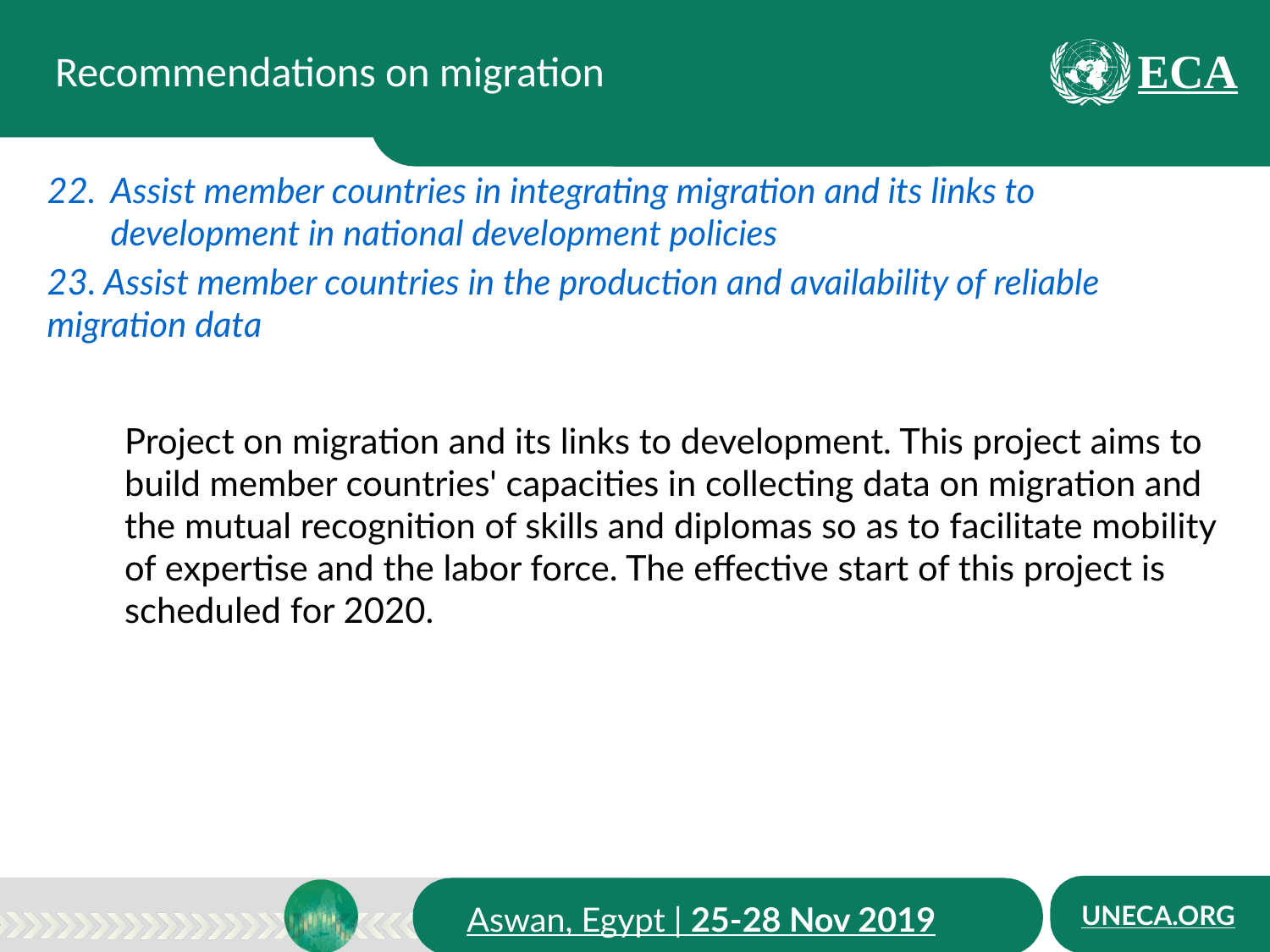

Recommendations on migration
Assist member countries in integrating migration and its links to development in national development policies
23. Assist member countries in the production and availability of reliable migration data

Project on migration and its links to development. This project aims to build member countries' capacities in collecting data on migration and the mutual recognition of skills and diplomas so as to facilitate mobility of expertise and the labor force. The effective start of this project is scheduled for 2020.